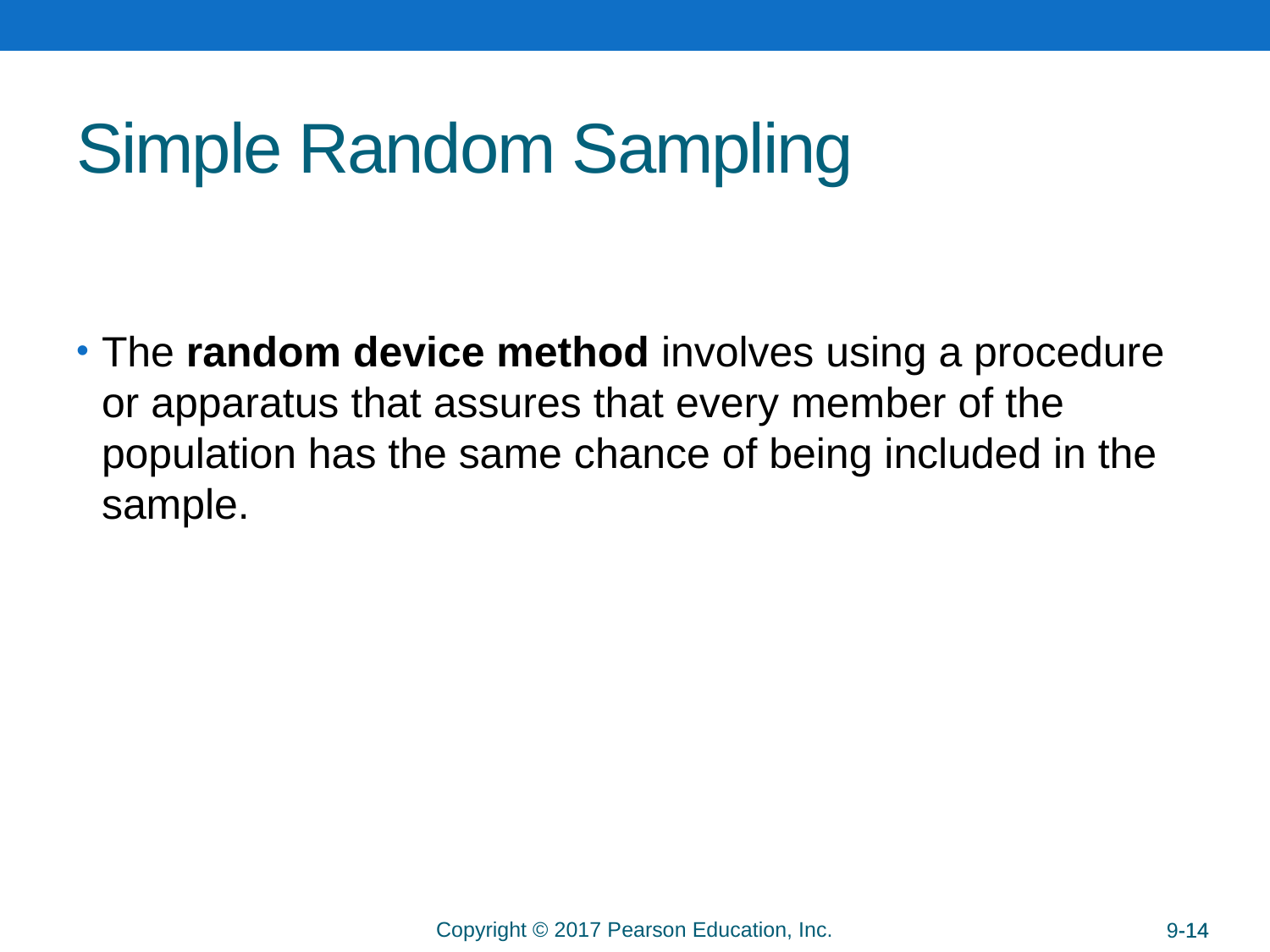

# Simple Random Sampling
The random device method involves using a procedure or apparatus that assures that every member of the population has the same chance of being included in the sample.